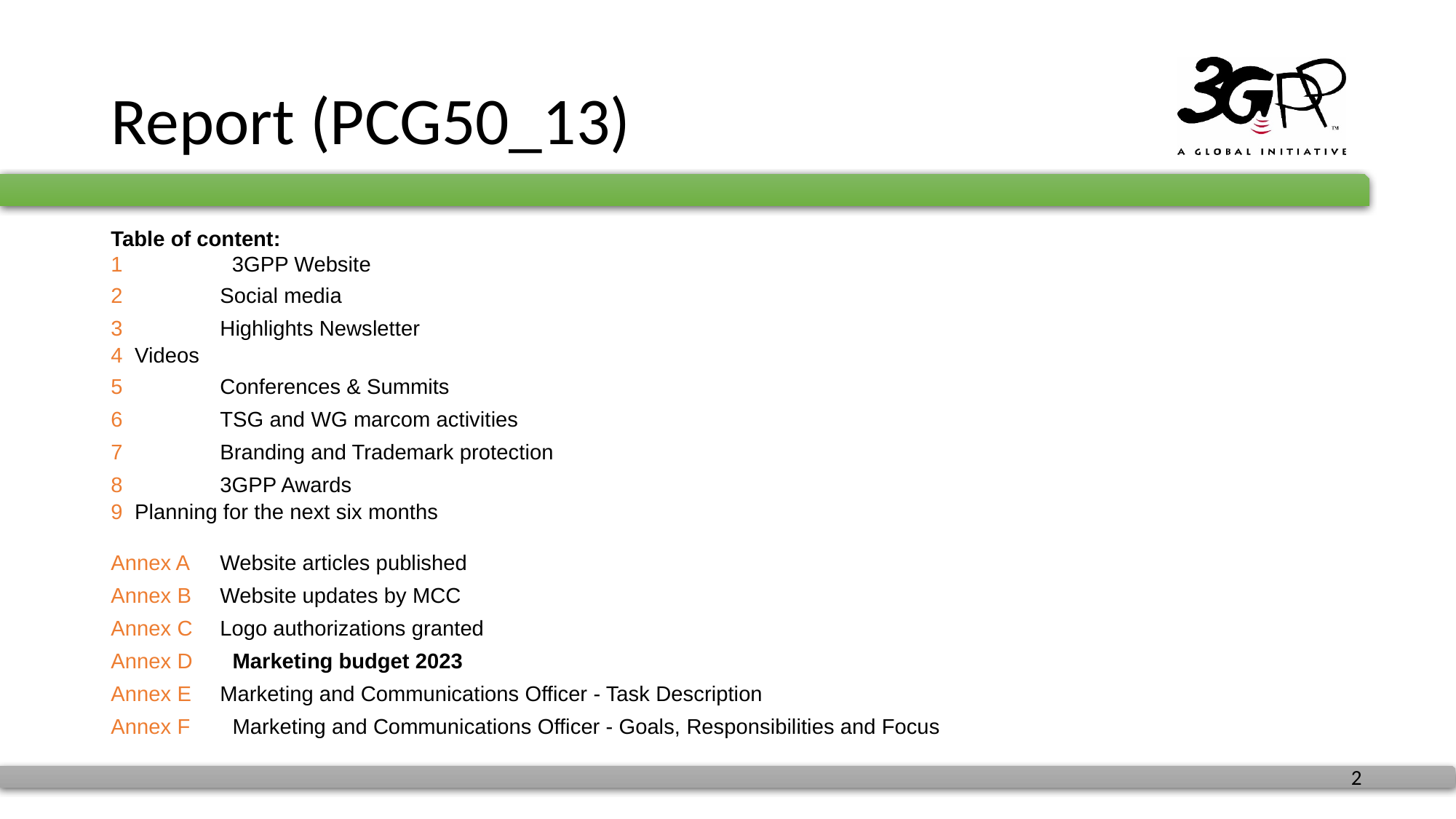

# Report (PCG50_13)
Table of content:
1	  3GPP Website
2  	Social media
3  	Highlights Newsletter
4  Videos
5  	Conferences & Summits
6  	TSG and WG marcom activities
7  	Branding and Trademark protection
8  	3GPP Awards
9  Planning for the next six months

Annex A  	Website articles published
Annex B  	Website updates by MCC
Annex C  	Logo authorizations granted
Annex D	  Marketing budget 2023
Annex E  	Marketing and Communications Officer - Task Description
Annex F	  Marketing and Communications Officer - Goals, Responsibilities and Focus